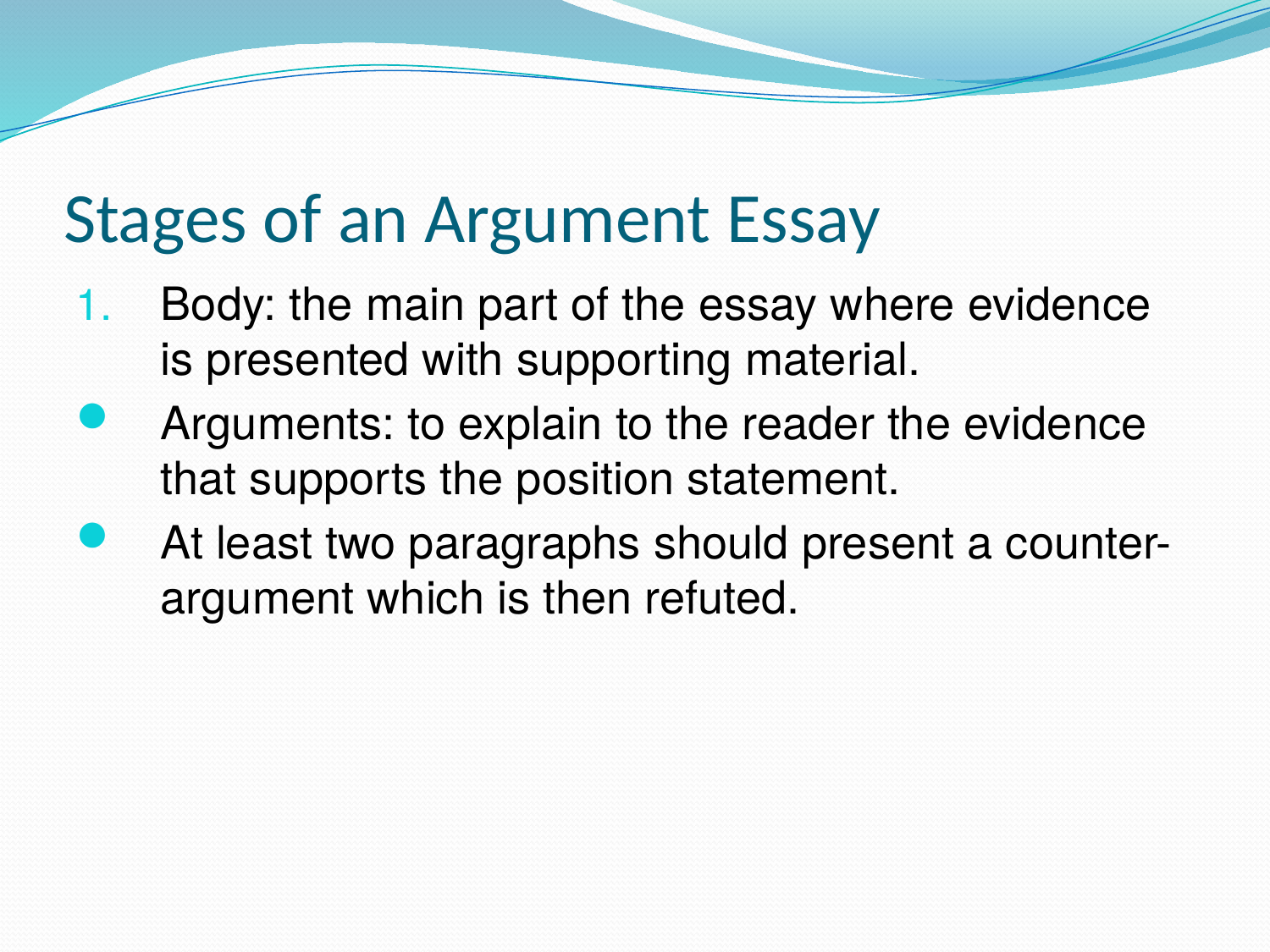

# Stages of an Argument Essay
Body: the main part of the essay where evidence is presented with supporting material.
Arguments: to explain to the reader the evidence that supports the position statement.
At least two paragraphs should present a counter-argument which is then refuted.